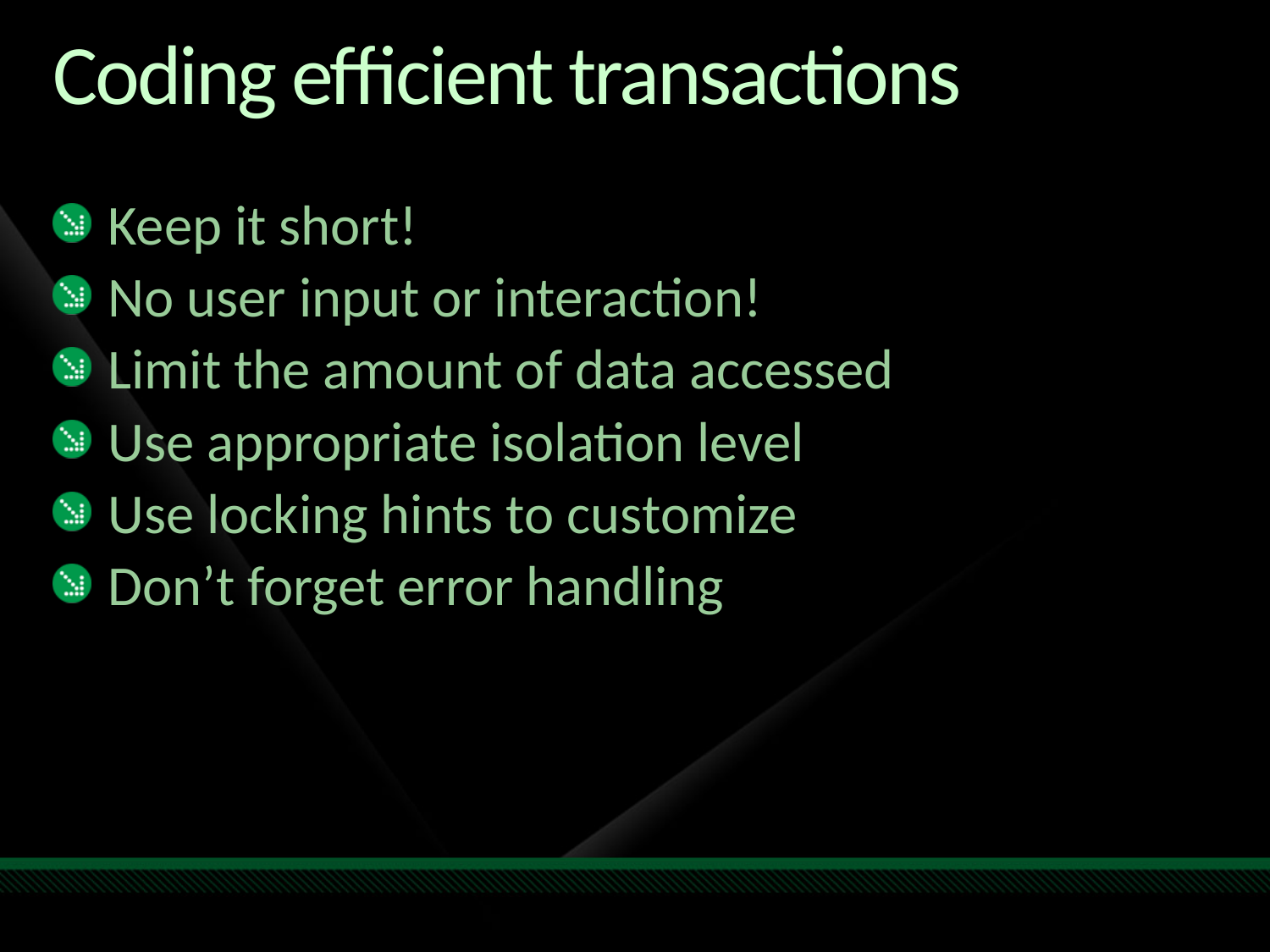

# Coding efficient transactions
Keep it short!
No user input or interaction!
Limit the amount of data accessed
Use appropriate isolation level
Use locking hints to customize
Don’t forget error handling